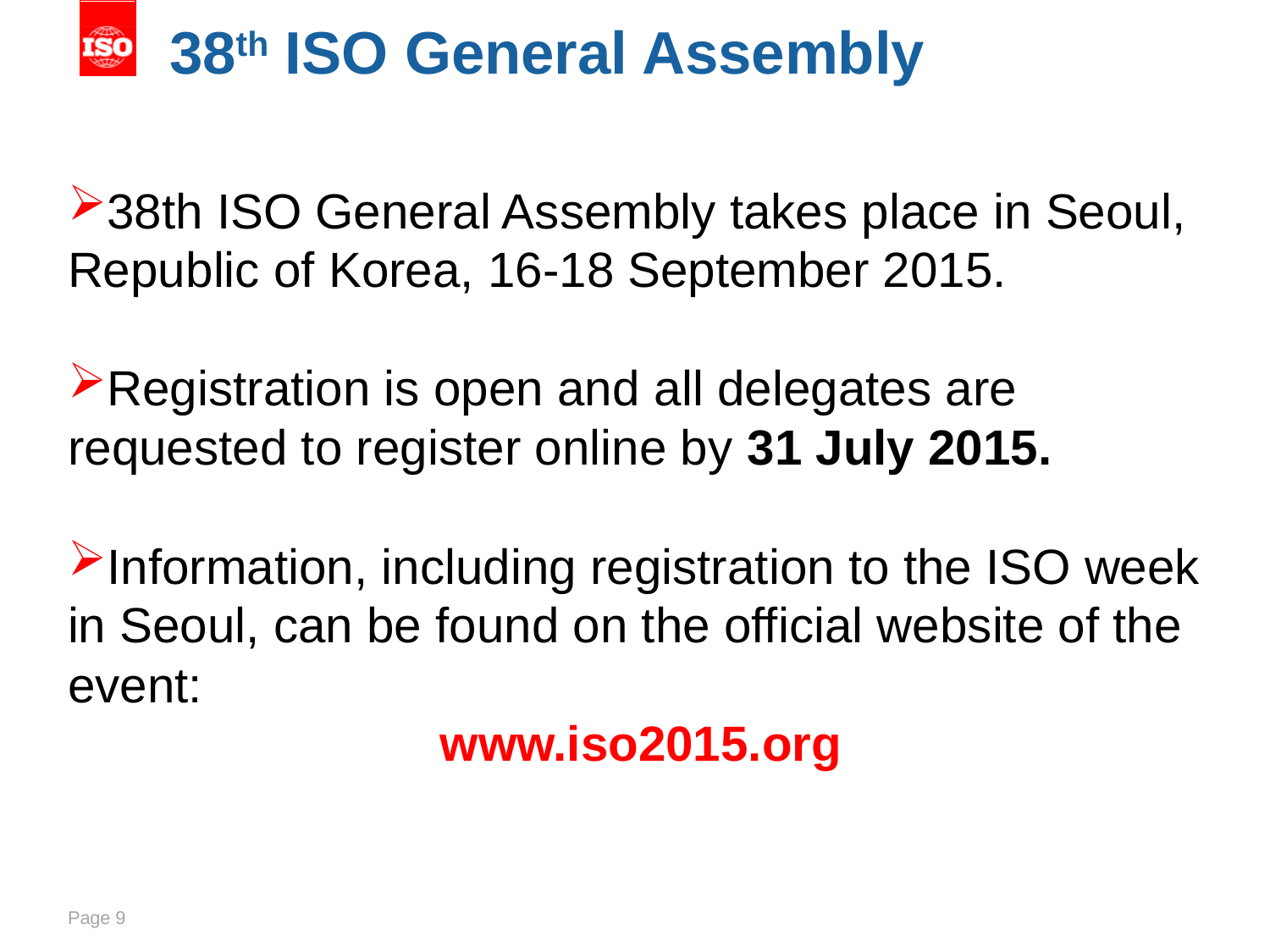

38th ISO General Assembly
38th ISO General Assembly takes place in Seoul, Republic of Korea, 16-18 September 2015.

Registration is open and all delegates are requested to register online by 31 July 2015.

Information, including registration to the ISO week in Seoul, can be found on the official website of the event:
www.iso2015.org
Page 9